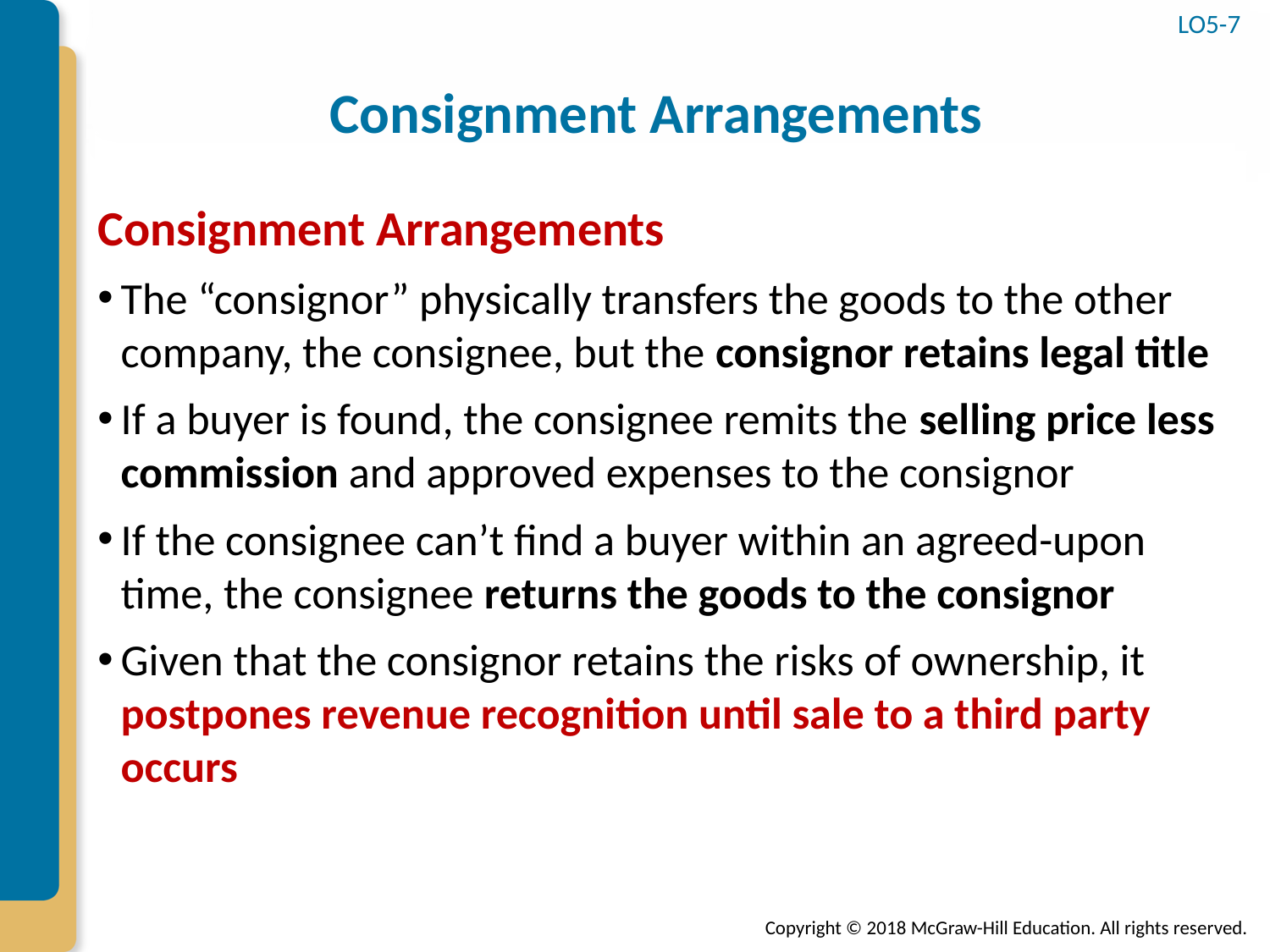

LO5-7
# Consignment Arrangements
Consignment Arrangements
The “consignor” physically transfers the goods to the other company, the consignee, but the consignor retains legal title
If a buyer is found, the consignee remits the selling price less commission and approved expenses to the consignor
If the consignee can’t find a buyer within an agreed-upon time, the consignee returns the goods to the consignor
Given that the consignor retains the risks of ownership, it postpones revenue recognition until sale to a third party occurs